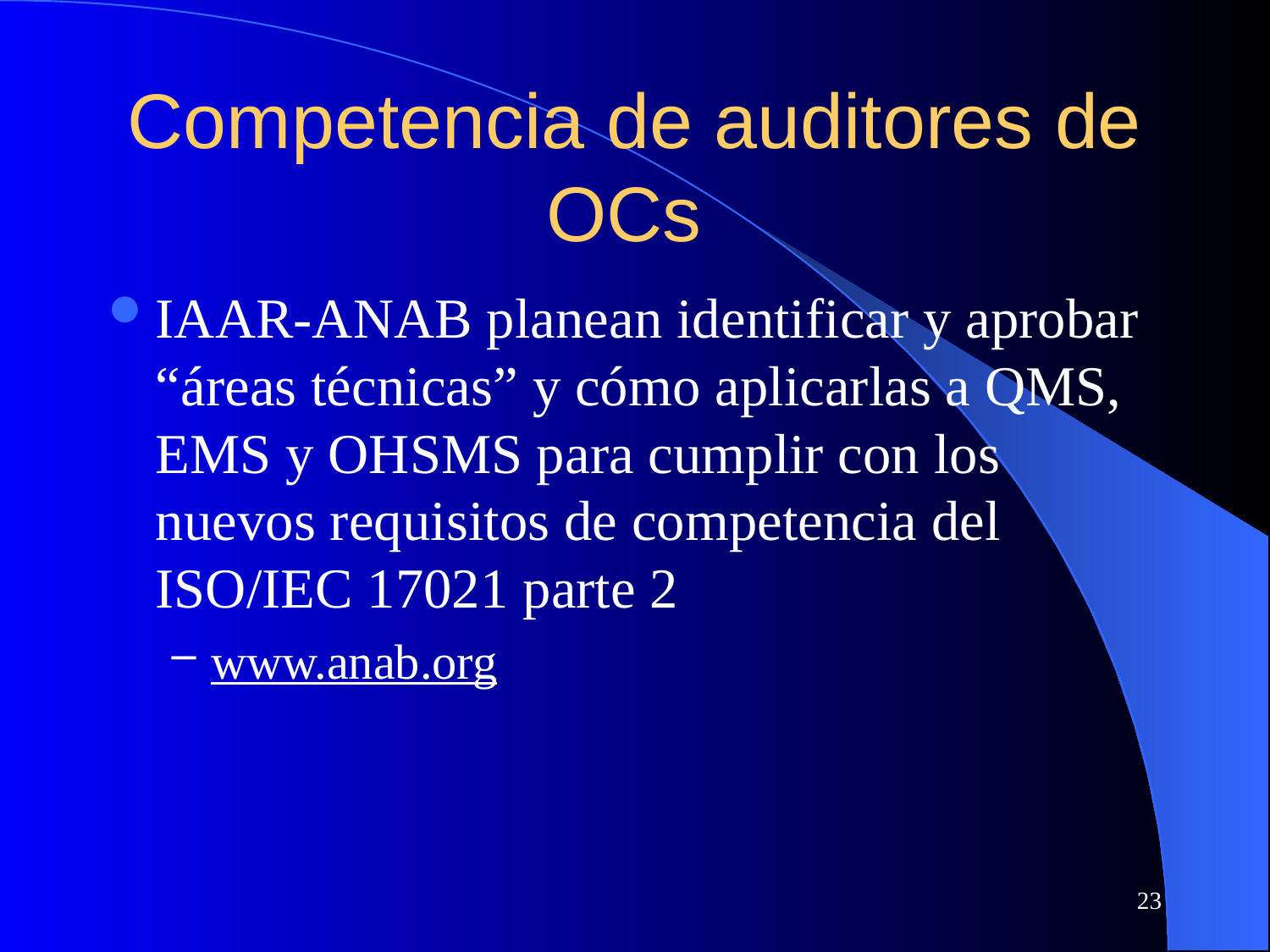

# Competencia de auditores de OCs
IAAR-ANAB planean identificar y aprobar “áreas técnicas” y cómo aplicarlas a QMS, EMS y OHSMS para cumplir con los nuevos requisitos de competencia del ISO/IEC 17021 parte 2
www.anab.org
23